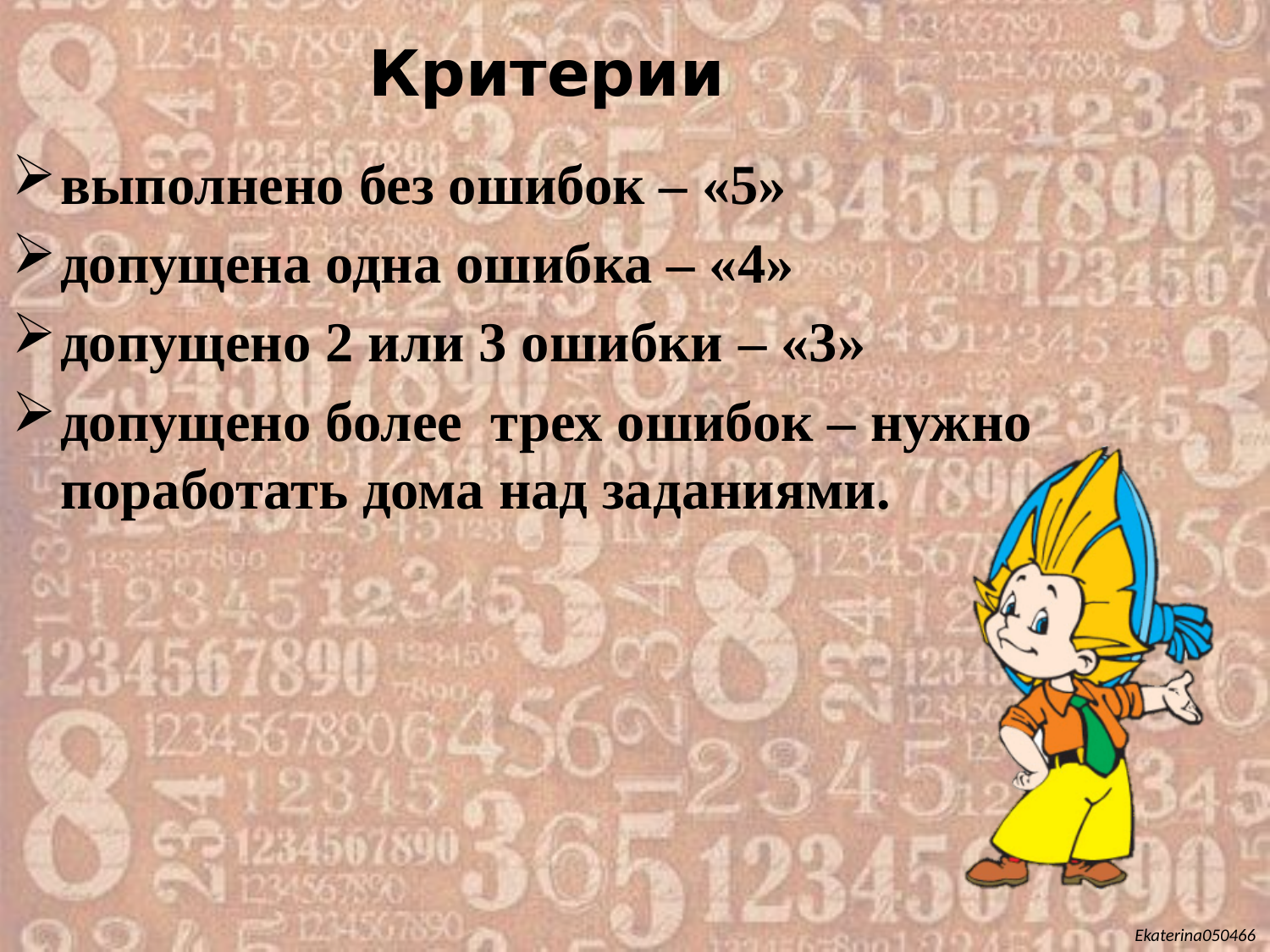

Критерии
выполнено без ошибок – «5»
допущена одна ошибка – «4»
допущено 2 или 3 ошибки – «3»
допущено более  трех ошибок – нужно поработать дома над заданиями.